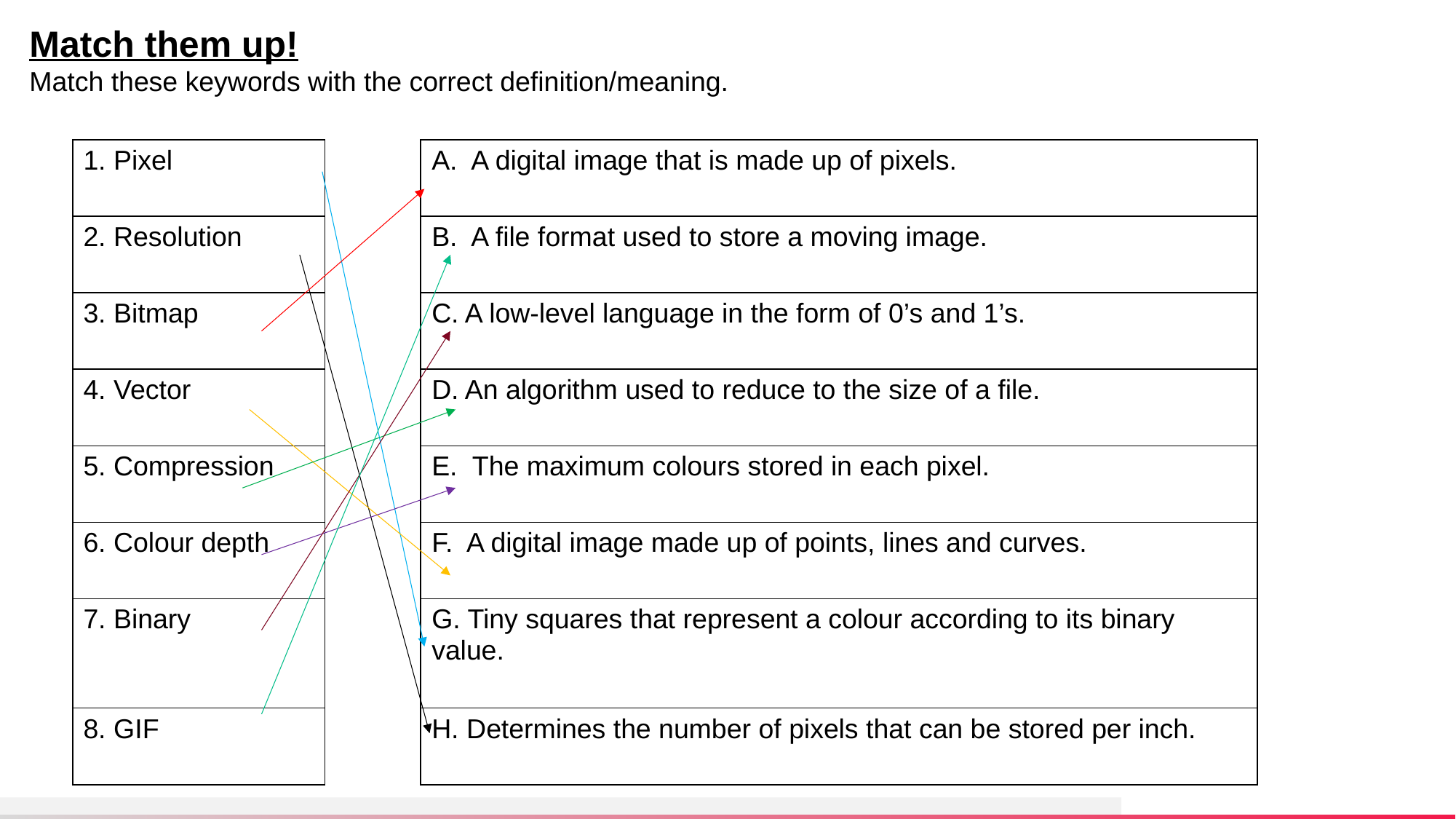

Match them up!
Match these keywords with the correct definition/meaning.
| 1. Pixel |  | A. A digital image that is made up of pixels. |
| --- | --- | --- |
| 2. Resolution |  | B. A file format used to store a moving image. |
| 3. Bitmap |  | C. A low-level language in the form of 0’s and 1’s. |
| 4. Vector |  | D. An algorithm used to reduce to the size of a file. |
| 5. Compression |  | E. The maximum colours stored in each pixel. |
| 6. Colour depth |  | F. A digital image made up of points, lines and curves. |
| 7. Binary |  | G. Tiny squares that represent a colour according to its binary value. |
| 8. GIF |  | H. Determines the number of pixels that can be stored per inch. |